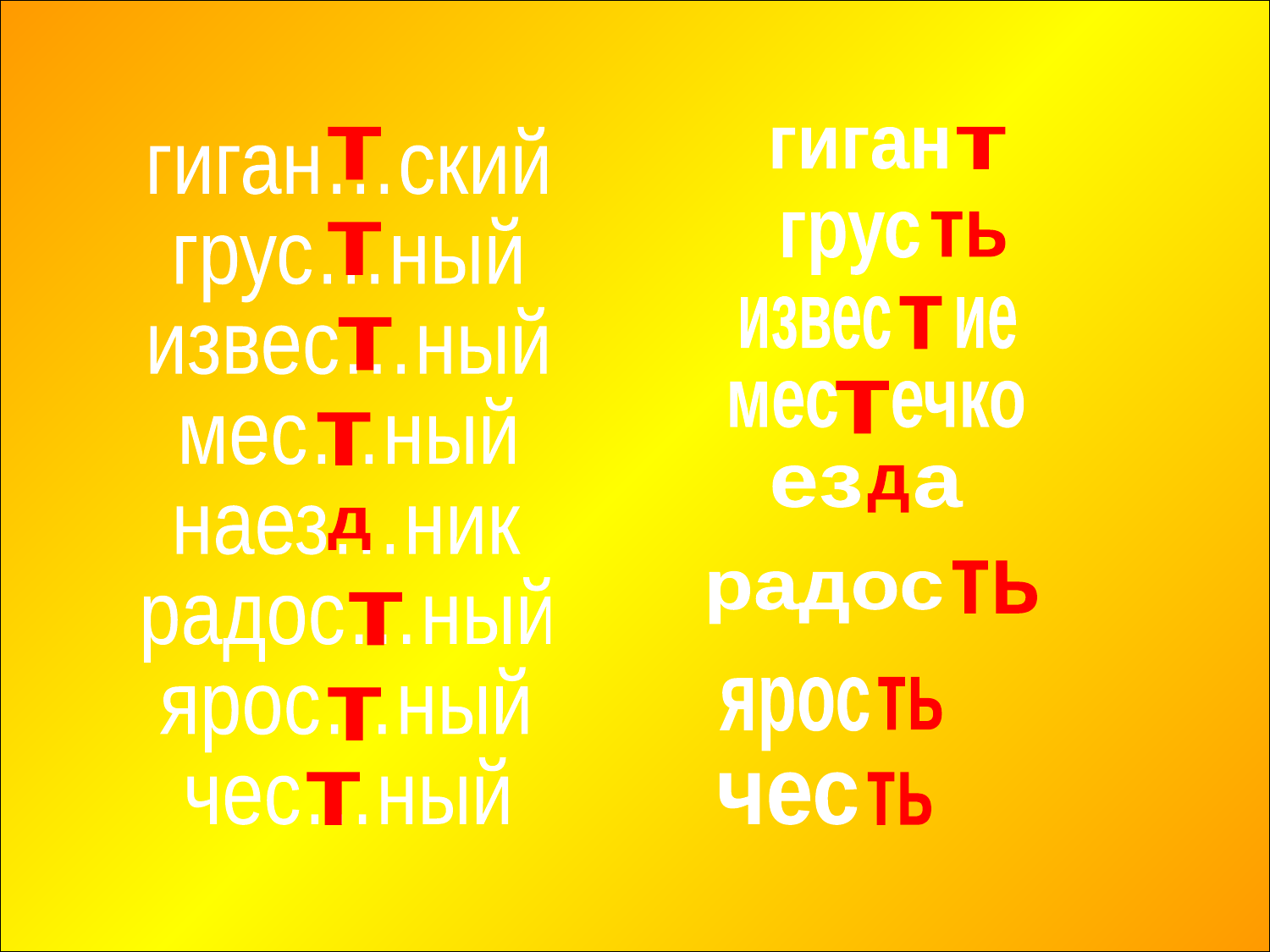

гиган…ский
грус…ный
извес…ный
мес…ный
наез…ник
радос…ный
ярос…ный
чес…ный
т
гиган
т
грус
ть
т
извес    ие
т
т
мес   ечко
т
т
ез  а
д
д
ть
радос
т
ярос
ть
т
т
чес
ть